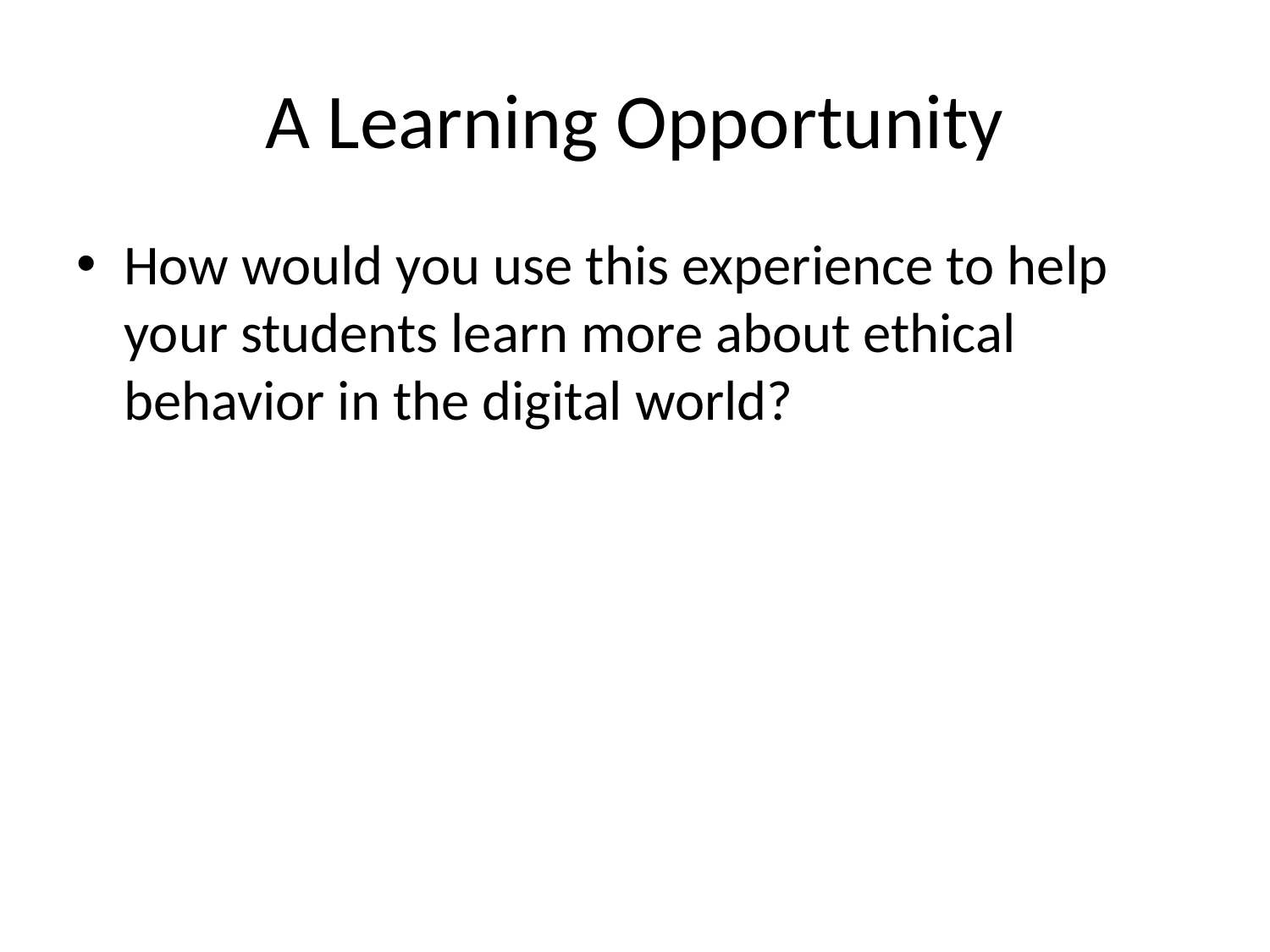

# A Learning Opportunity
How would you use this experience to help your students learn more about ethical behavior in the digital world?